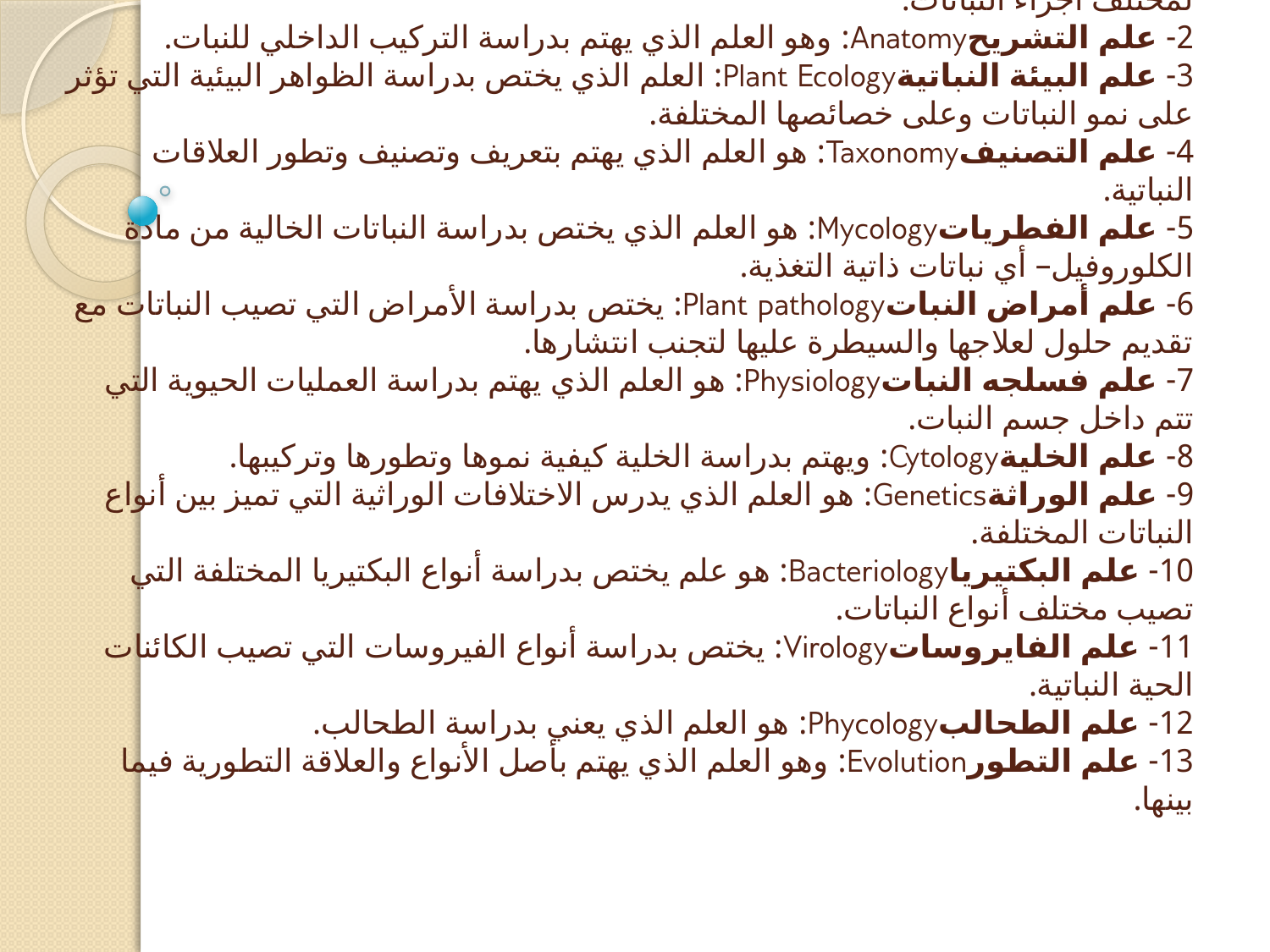

# المحاضرة الثانية(فروع علم النبات, خصائص النبات. أنواع النباتات) 1- علم الشكل الظاهريMorphology: هو علم يختص بدراسة التركيب الخارجي لمختلف أجزاء النباتات. 2- علم التشريحAnatomy: وهو العلم الذي يهتم بدراسة التركيب الداخلي للنبات. 3- علم البيئة النباتيةPlant Ecology: العلم الذي يختص بدراسة الظواهر البيئية التي تؤثر على نمو النباتات وعلى خصائصها المختلفة. 4- علم التصنيفTaxonomy: هو العلم الذي يهتم بتعريف وتصنيف وتطور العلاقات النباتية. 5- علم الفطرياتMycology: هو العلم الذي يختص بدراسة النباتات الخالية من مادة الكلوروفيل– أي نباتات ذاتية التغذية. 6- علم أمراض النباتPlant pathology: يختص بدراسة الأمراض التي تصيب النباتات مع تقديم حلول لعلاجها والسيطرة عليها لتجنب انتشارها. 7- علم فسلجه النباتPhysiology: هو العلم الذي يهتم بدراسة العمليات الحيوية التي تتم داخل جسم النبات. 8- علم الخليةCytology: ويهتم بدراسة الخلية كيفية نموها وتطورها وتركيبها. 9- علم الوراثةGenetics: هو العلم الذي يدرس الاختلافات الوراثية التي تميز بين أنواع النباتات المختلفة. 10- علم البكتيرياBacteriology: هو علم يختص بدراسة أنواع البكتيريا المختلفة التي تصيب مختلف أنواع النباتات. 11- علم الفايروساتVirology: يختص بدراسة أنواع الفيروسات التي تصيب الكائنات الحية النباتية. 12- علم الطحالبPhycology: هو العلم الذي يعني بدراسة الطحالب. 13- علم التطورEvolution: وهو العلم الذي يهتم بأصل الأنواع والعلاقة التطورية فيما بينها.